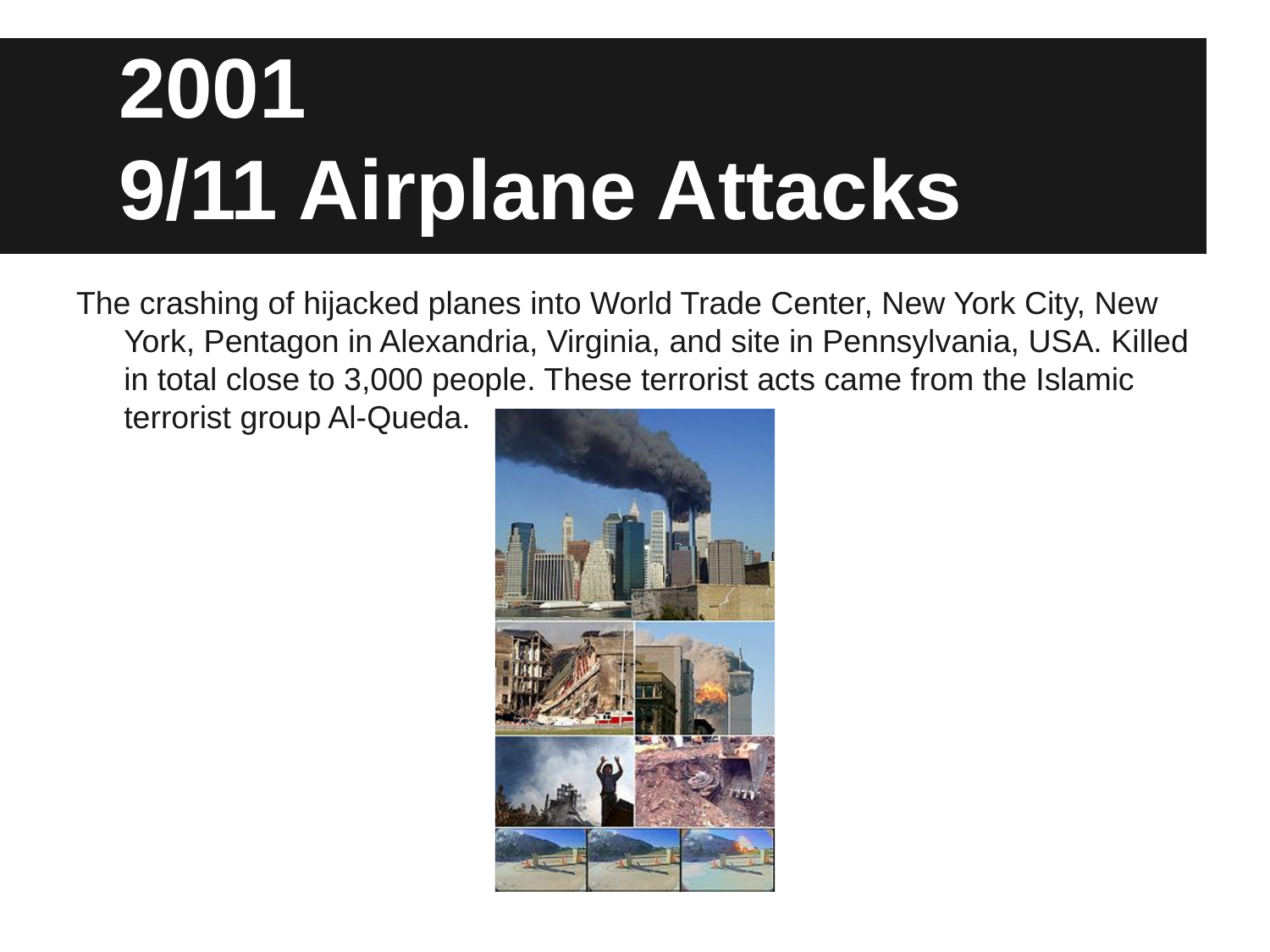

# 2001
9/11 Airplane Attacks
The crashing of hijacked planes into World Trade Center, New York City, New York, Pentagon in Alexandria, Virginia, and site in Pennsylvania, USA. Killed in total close to 3,000 people. These terrorist acts came from the Islamic terrorist group Al-Queda.